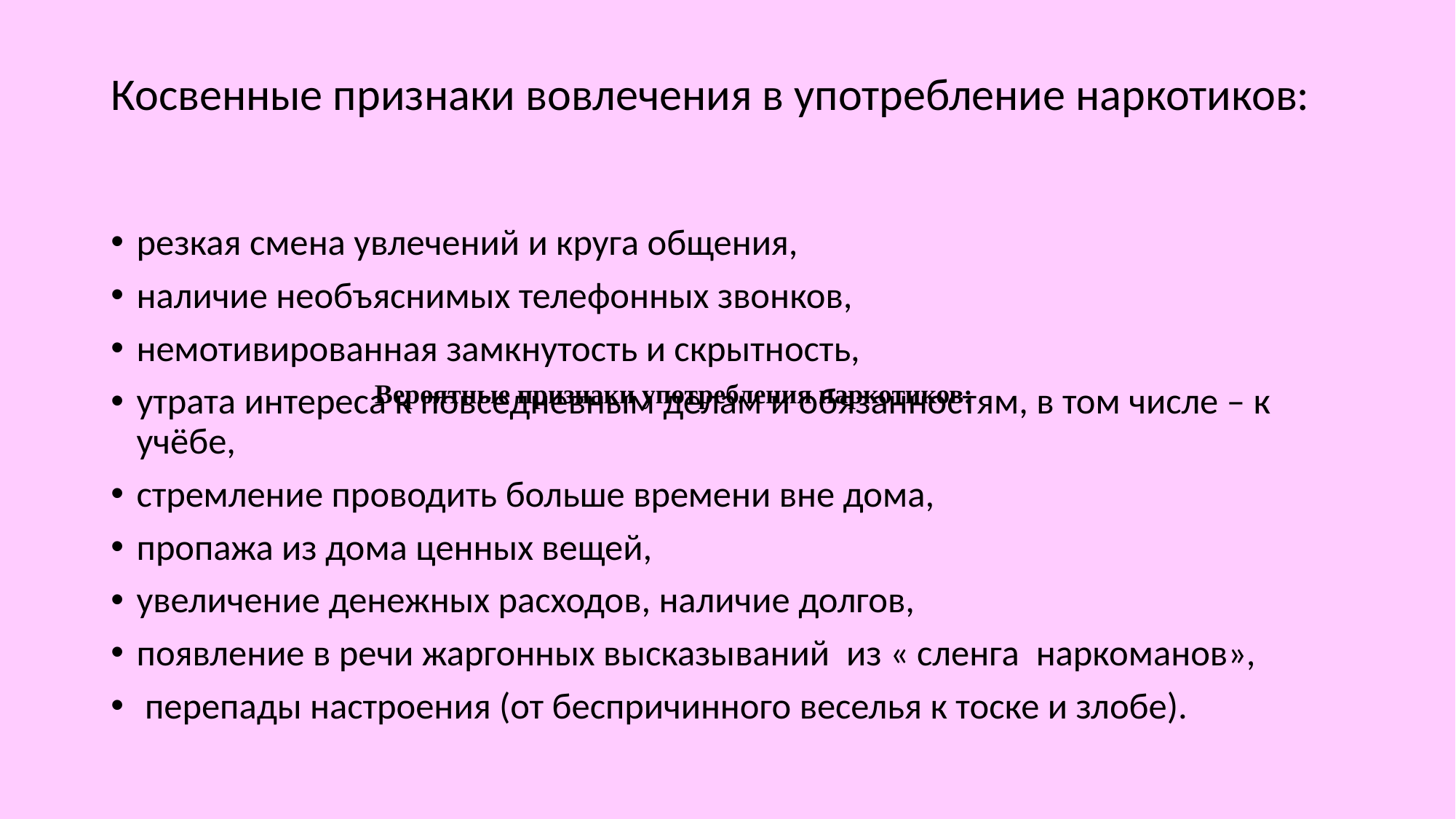

# Косвенные признаки вовлечения в употребление наркотиков:
резкая смена увлечений и круга общения,
наличие необъяснимых телефонных звонков,
немотивированная замкнутость и скрытность,
утрата интереса к повседневным делам и обязанностям, в том числе – к учёбе,
стремление проводить больше времени вне дома,
пропажа из дома ценных вещей,
увеличение денежных расходов, наличие долгов,
появление в речи жаргонных высказываний  из « сленга  наркоманов»,
 перепады настроения (от беспричинного веселья к тоске и злобе).

Вероятные признаки употребления наркотиков: